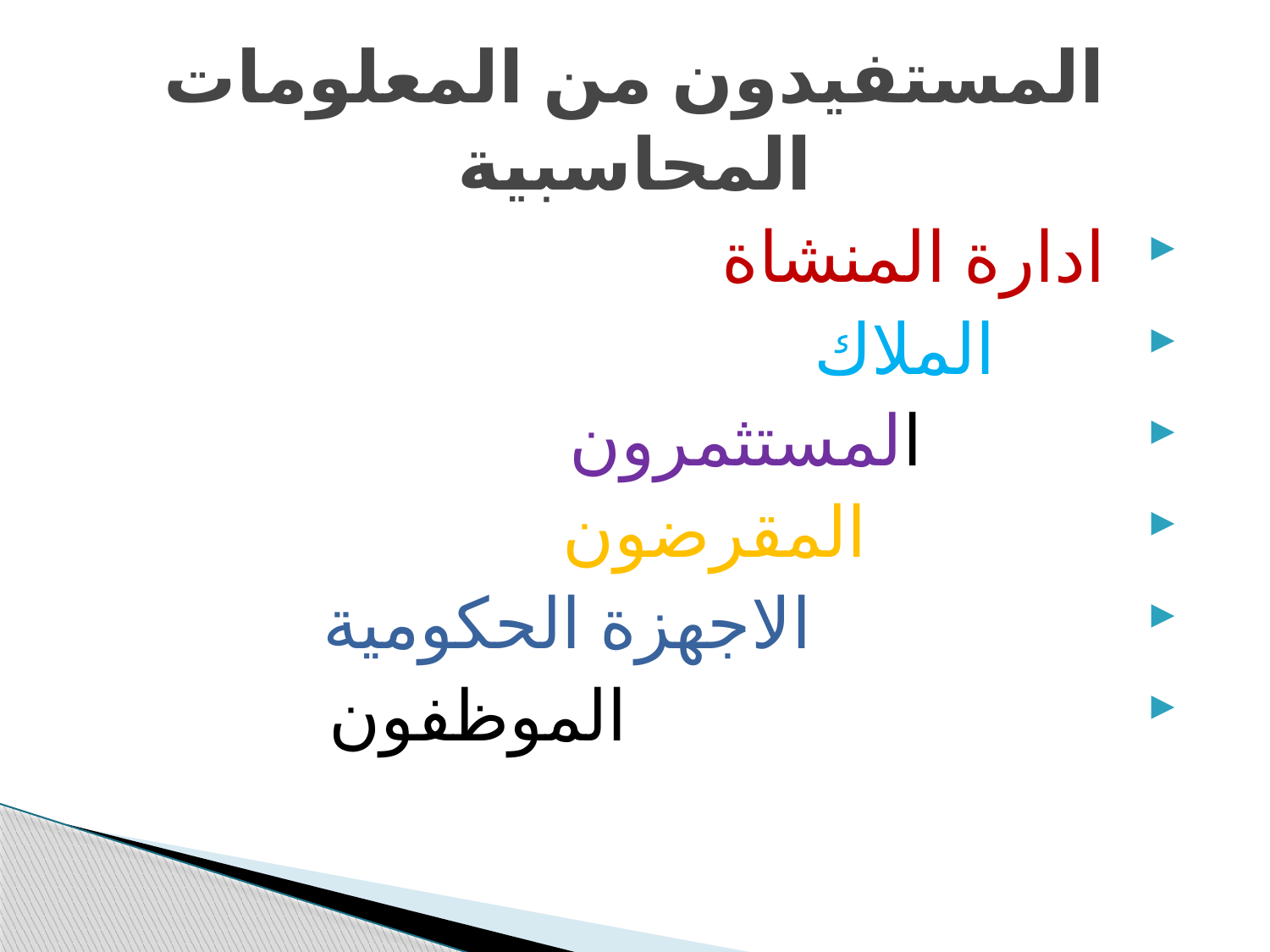

# المستفيدون من المعلومات المحاسبية
  ادارة المنشاة
        الملاك
            المستثمرون
               المقرضون
                  الاجهزة الحكومية
                            الموظفون